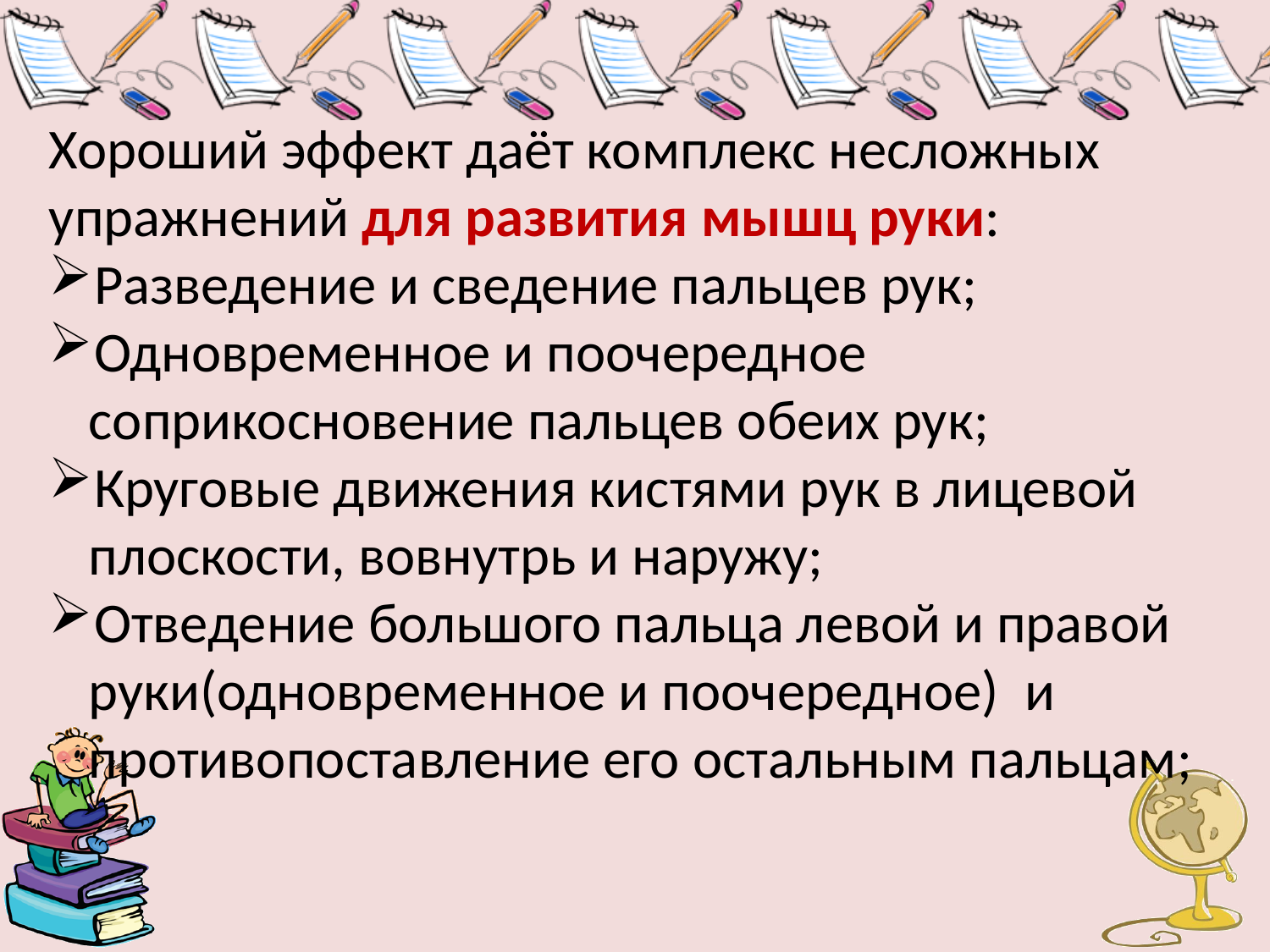

Хороший эффект даёт комплекс несложных упражнений для развития мышц руки:
Разведение и сведение пальцев рук;
Одновременное и поочередное соприкосновение пальцев обеих рук;
Круговые движения кистями рук в лицевой плоскости, вовнутрь и наружу;
Отведение большого пальца левой и правой руки(одновременное и поочередное)  и противопоставление его остальным пальцам;